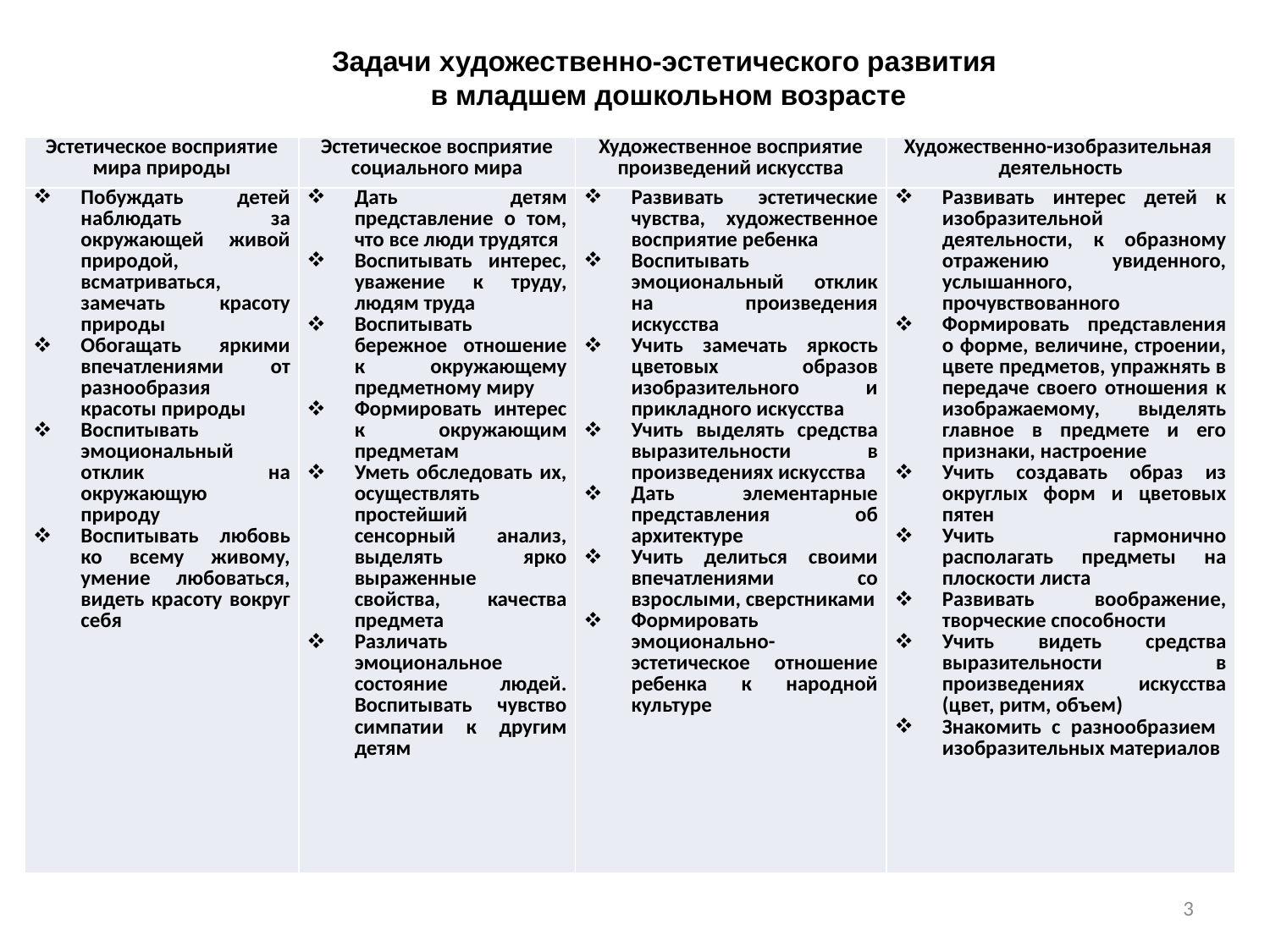

Задачи художественно-эстетического развития
в младшем дошкольном возрасте
| Эстетическое восприятие мира природы | Эстетическое восприятие социального мира | Художественное восприятие произведений искусства | Художественно-изобразительная деятельность |
| --- | --- | --- | --- |
| Побуждать детей наблюдать за окружающей живой природой, всматриваться, замечать красоту природы Обогащать яркими впечатлениями от разнообразия красоты природы Воспитывать эмоциональный отклик на окружающую природу Воспитывать любовь ко всему живому, умение любоваться, видеть красоту вокруг себя | Дать детям представление о том, что все люди трудятся Воспитывать интерес, уважение к труду, людям труда Воспитывать бережное отношение к окружающему предметному миру Формировать интерес к окружающим предметам Уметь обследовать их, осуществлять простейший сенсорный анализ, выделять ярко выраженные свойства, качества предмета Различать эмоциональное состояние людей. Воспитывать чувство симпатии к другим детям | Развивать эстетические чувства, художественное восприятие ребенка Воспитывать эмоциональный отклик на произведения искусства Учить замечать яркость цветовых образов изобразительного и прикладного искусства Учить выделять средства выразительности в произведениях искусства Дать элементарные представления об архитектуре Учить делиться своими впечатлениями со взрослыми, сверстниками Формировать эмоционально-эстетическое отношение ребенка к народной культуре | Развивать интерес детей к изобразительной деятельности, к образному отражению увиденного, услышанного, прочувствованного Формировать представления о форме, величине, строении, цвете предметов, упражнять в передаче своего отношения к изображаемому, выделять главное в предмете и его признаки, настроение Учить создавать образ из округлых форм и цветовых пятен Учить гармонично располагать предметы на плоскости листа Развивать воображение, творческие способности Учить видеть средства выразительности в произведениях искусства (цвет, ритм, объем) Знакомить с разнообразием изобразительных материалов |
3